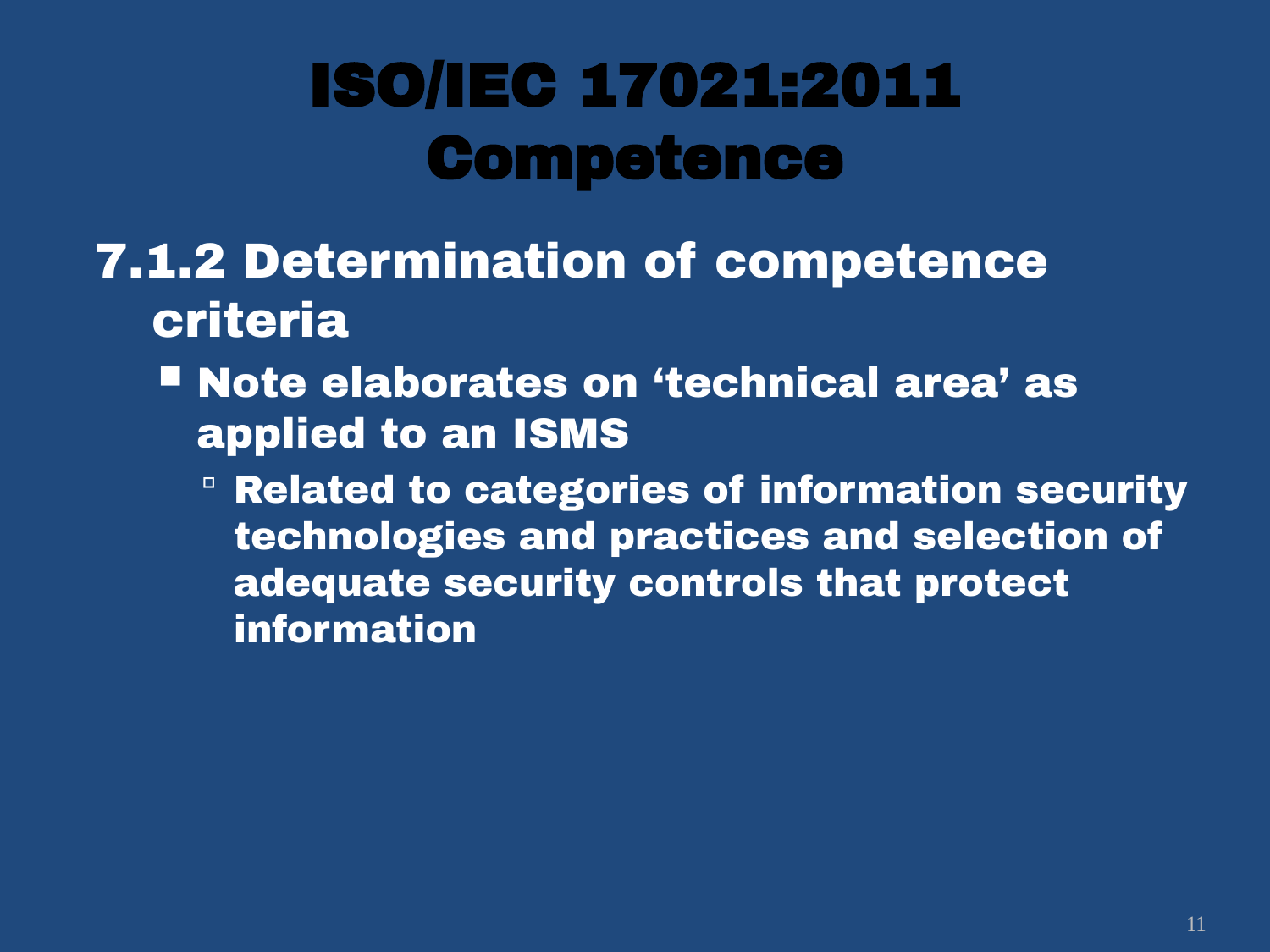

# ISO/IEC 17021:2011 Competence
7.1.2 Determination of competence criteria
Note elaborates on ‘technical area’ as applied to an ISMS
Related to categories of information security technologies and practices and selection of adequate security controls that protect information
11